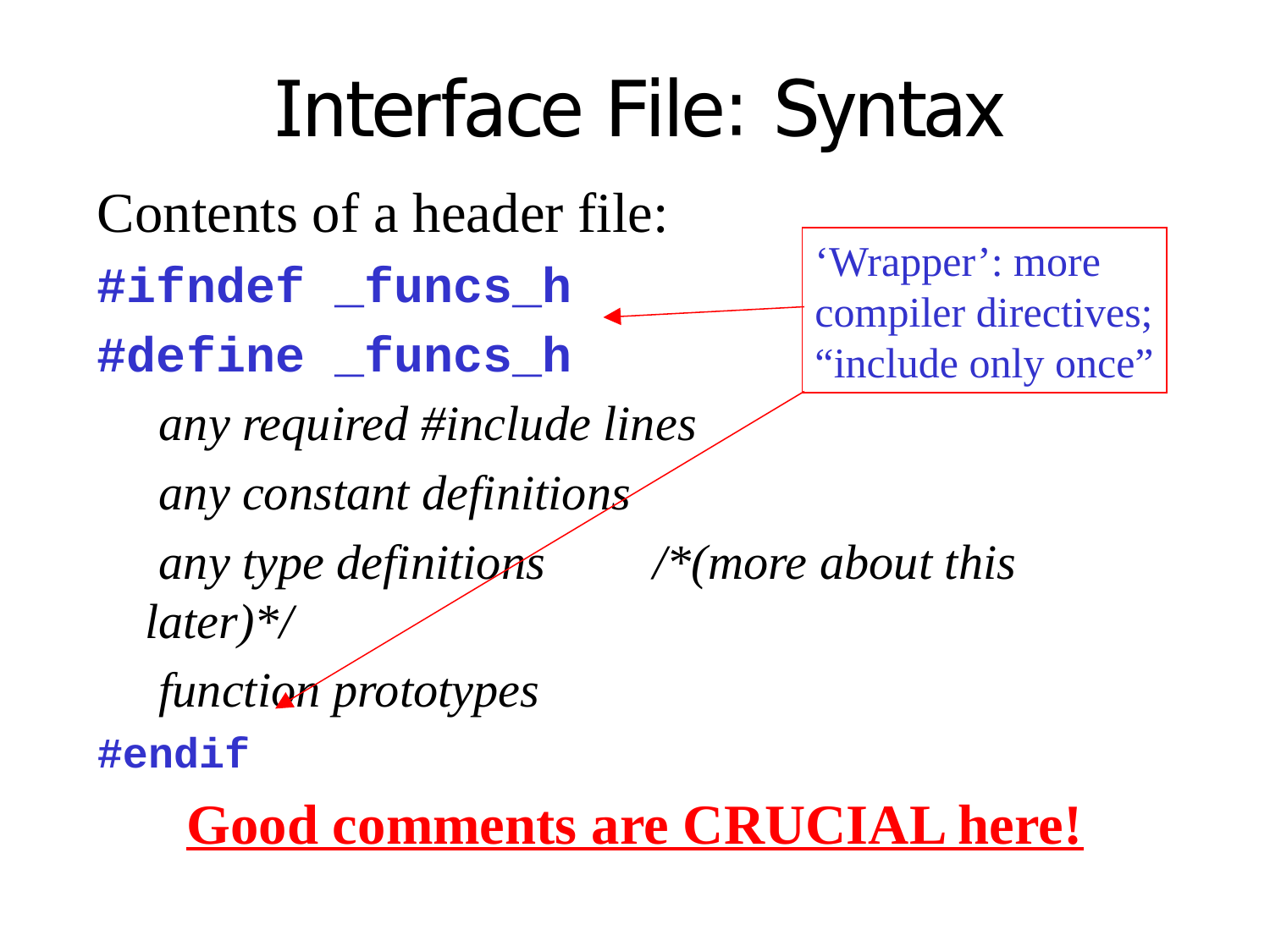

# Interface File: Syntax
Contents of a header file:
#ifndef _funcs_h
#define _funcs_h
     any required #include lines
     any constant definitions
     any type definitions   	/*(more about this later)*/
     function prototypes
#endif
Good comments are CRUCIAL here!
‘Wrapper’: more
compiler directives;
“include only once”